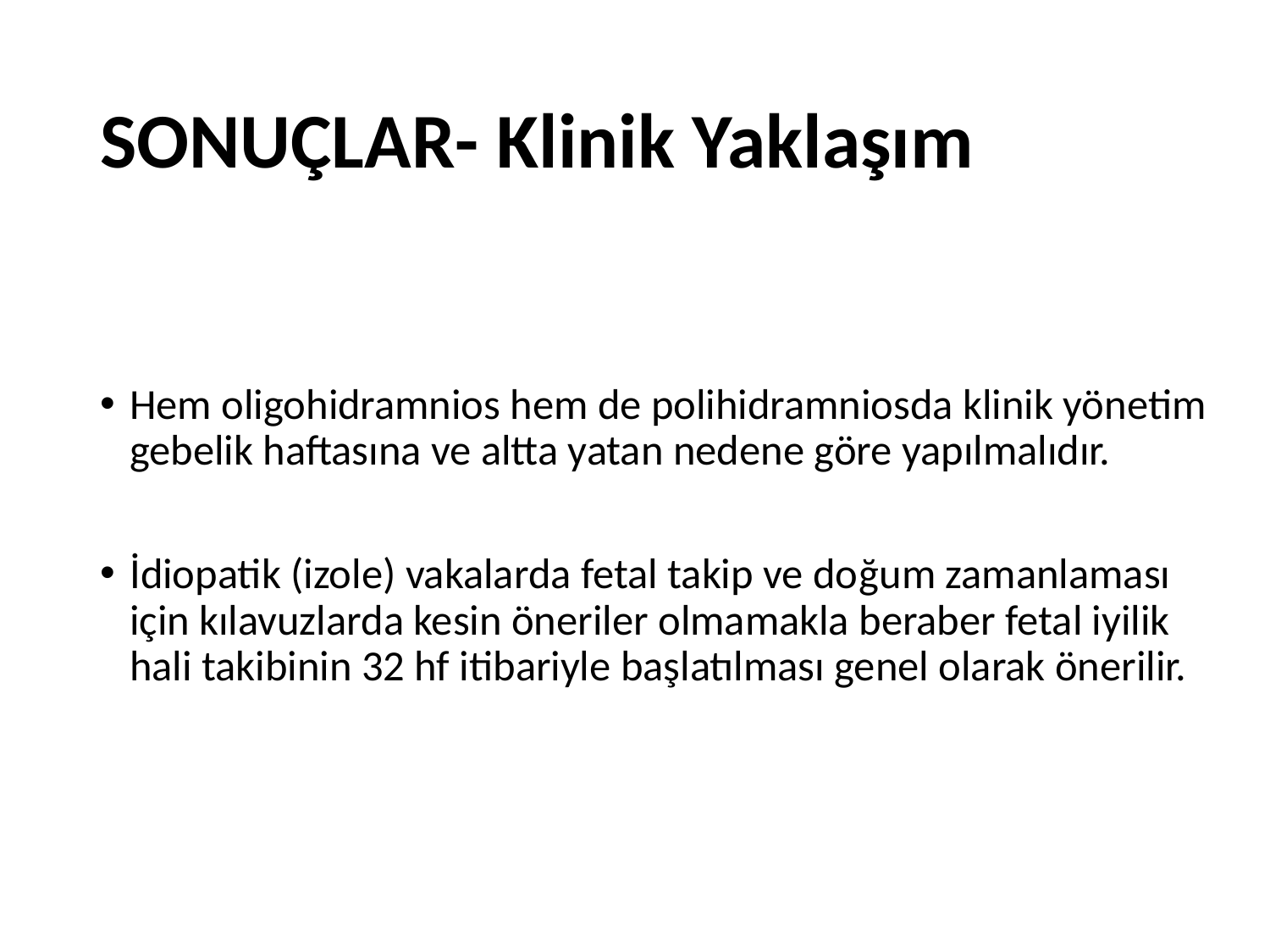

# SONUÇLAR- Klinik Yaklaşım

Hem oligohidramnios hem de polihidramniosda klinik yönetim gebelik haftasına ve altta yatan nedene göre yapılmalıdır.

İdiopatik (izole) vakalarda fetal takip ve doğum zamanlaması için kılavuzlarda kesin öneriler olmamakla beraber fetal iyilik hali takibinin 32 hf itibariyle başlatılması genel olarak önerilir.